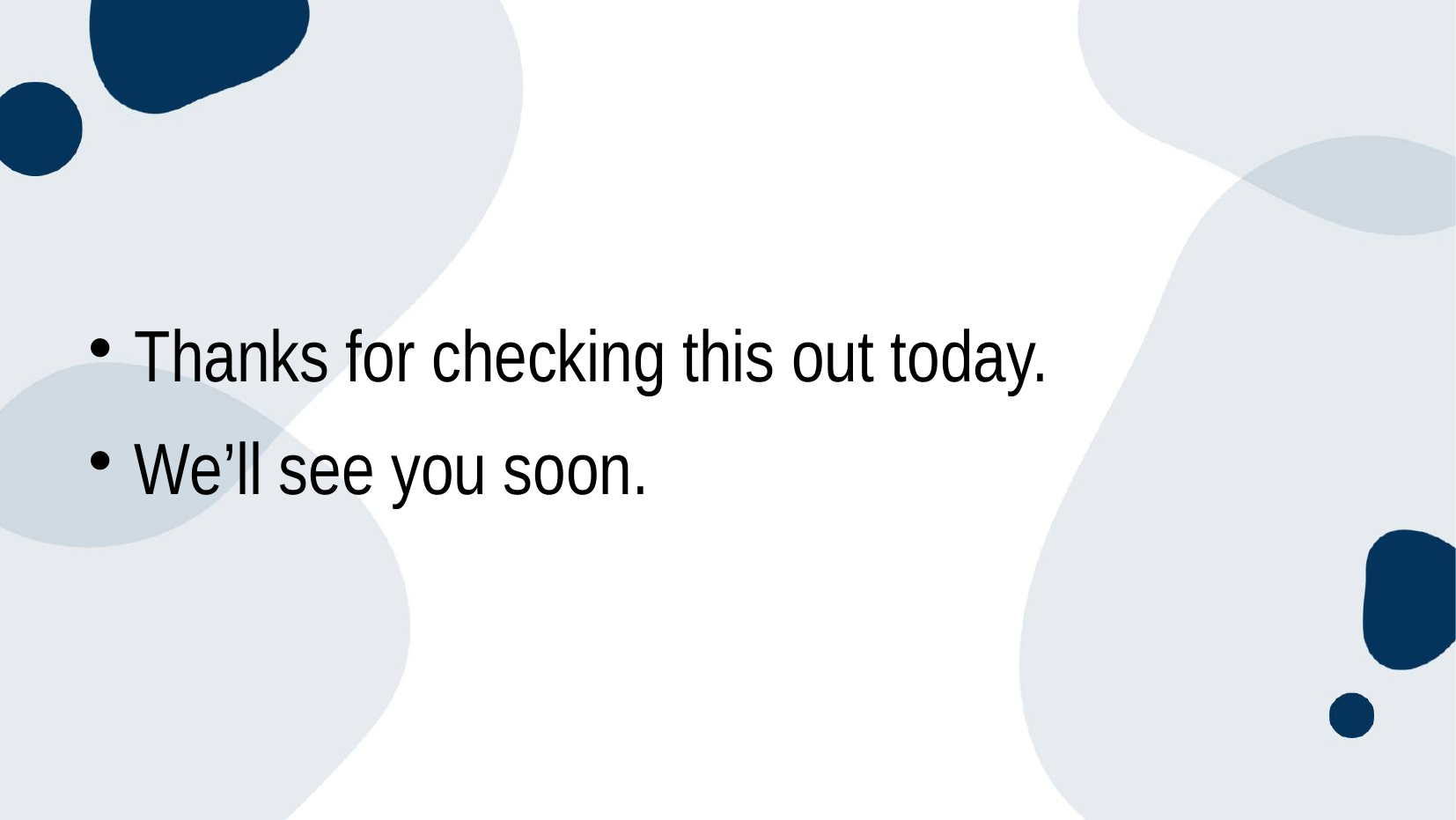

#
Thanks for checking this out today.
We’ll see you soon.